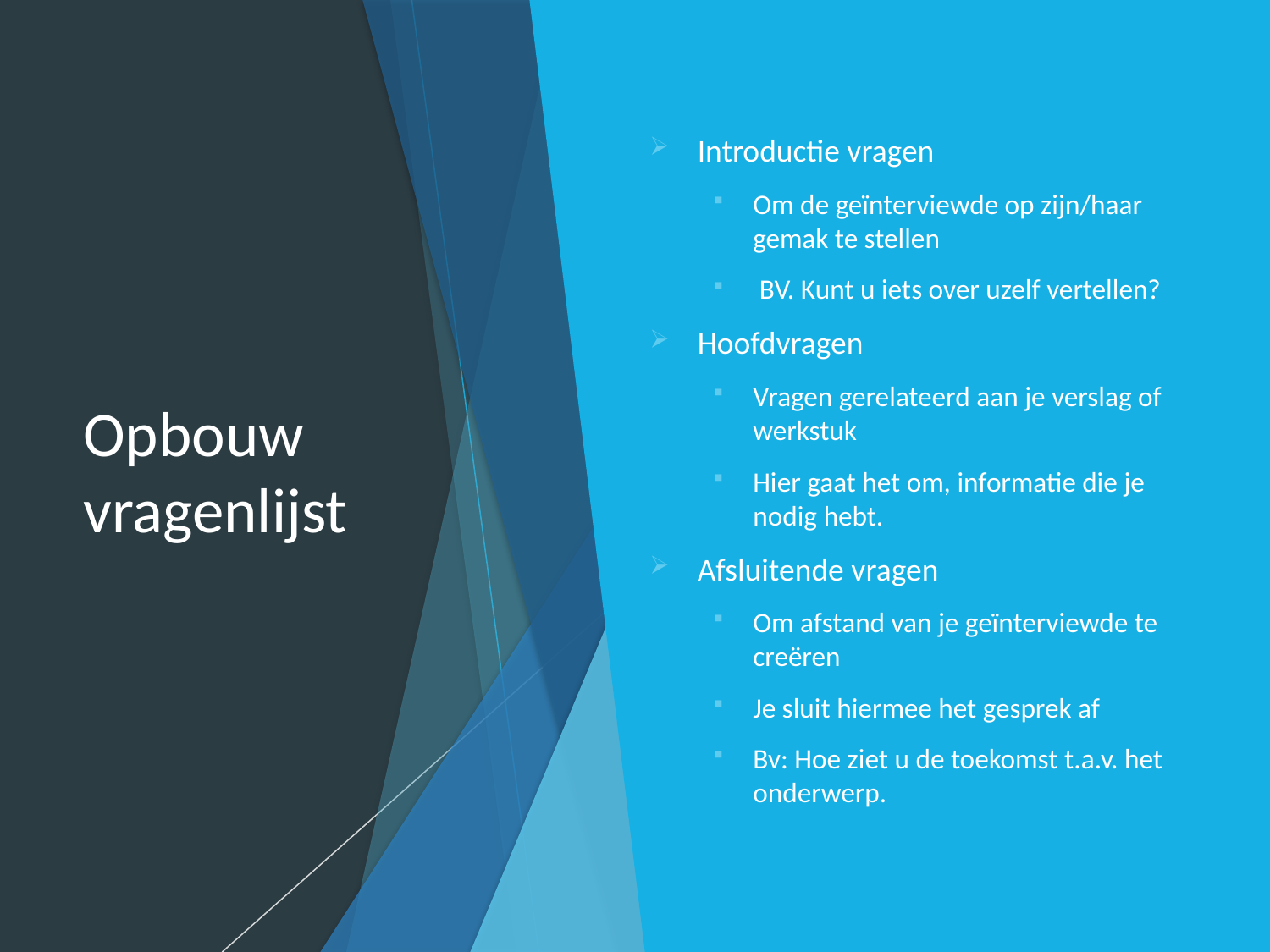

# Opbouw vragenlijst
Introductie vragen
Om de geïnterviewde op zijn/haar gemak te stellen
 BV. Kunt u iets over uzelf vertellen?
Hoofdvragen
Vragen gerelateerd aan je verslag of werkstuk
Hier gaat het om, informatie die je nodig hebt.
Afsluitende vragen
Om afstand van je geïnterviewde te creëren
Je sluit hiermee het gesprek af
Bv: Hoe ziet u de toekomst t.a.v. het onderwerp.